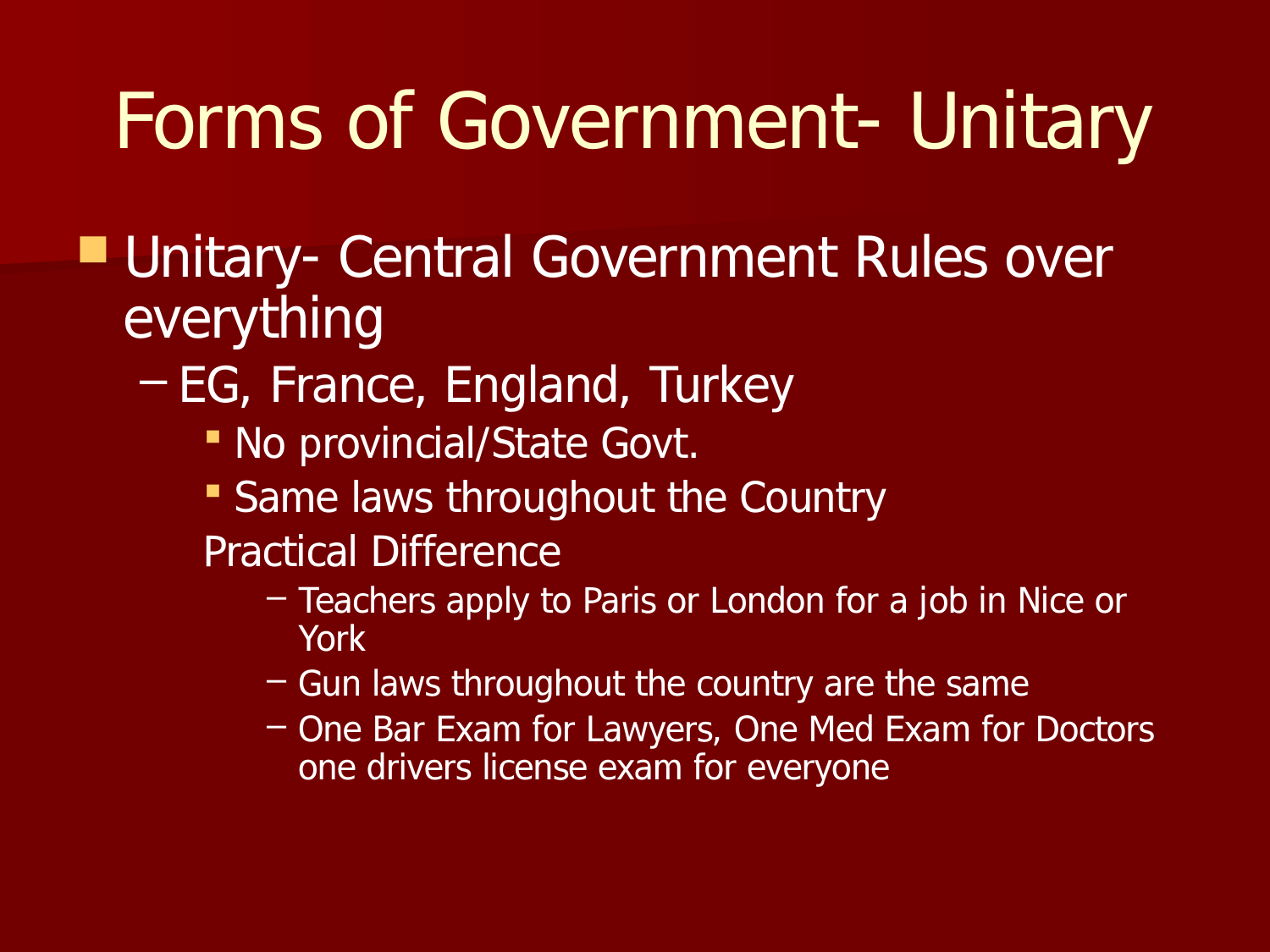

# Forms of Government- Unitary
Unitary- Central Government Rules over everything
EG, France, England, Turkey
No provincial/State Govt.
Same laws throughout the Country
Practical Difference
Teachers apply to Paris or London for a job in Nice or York
Gun laws throughout the country are the same
One Bar Exam for Lawyers, One Med Exam for Doctors one drivers license exam for everyone